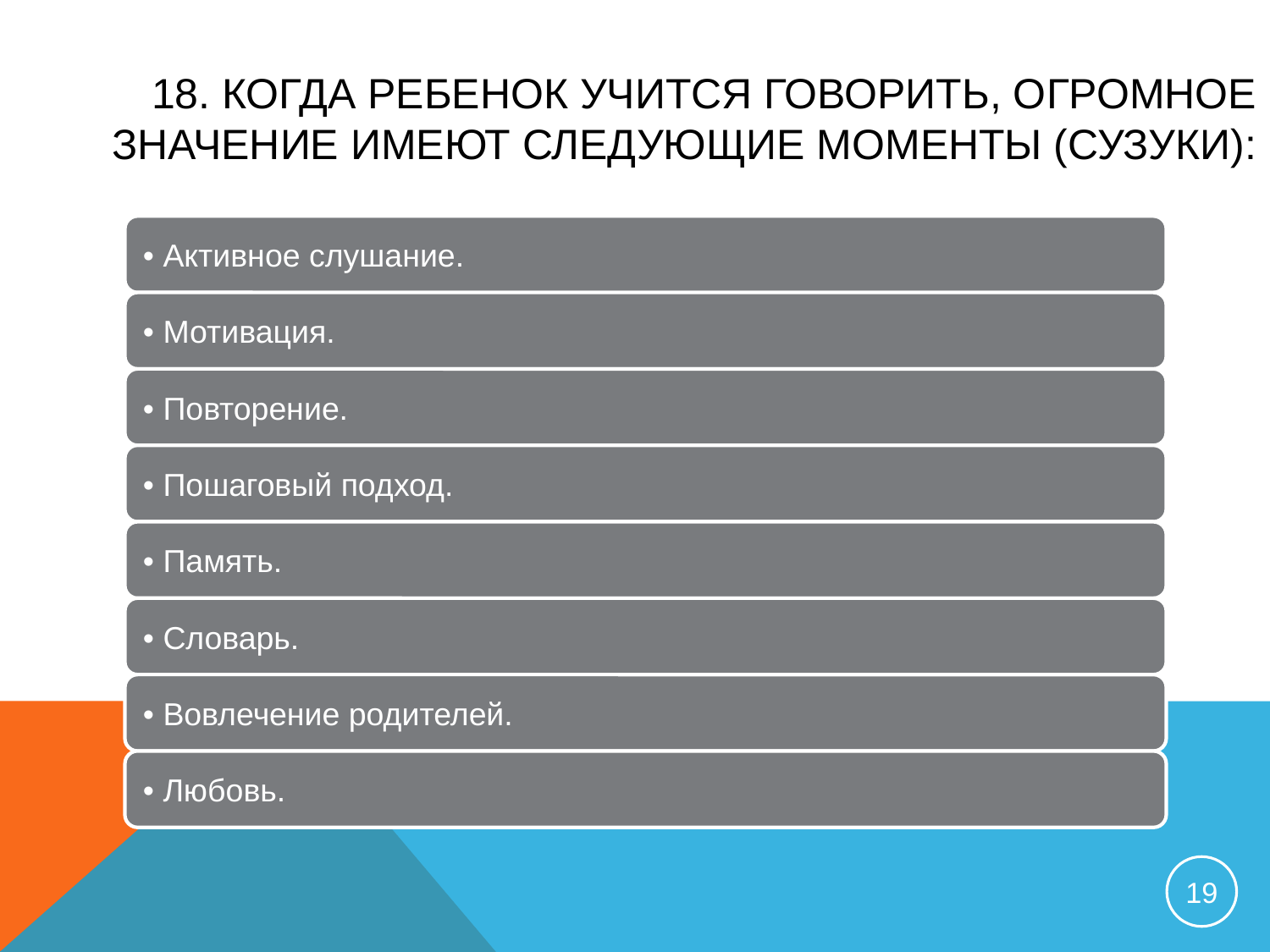

# 18. Когда ребенок учится говорить, огромное значение имеют следующие моменты (Сузуки):
• Активное слушание.
• Мотивация.
• Повторение.
• Пошаговый подход.
• Память.
• Словарь.
• Вовлечение родителей.
• Любовь.
19